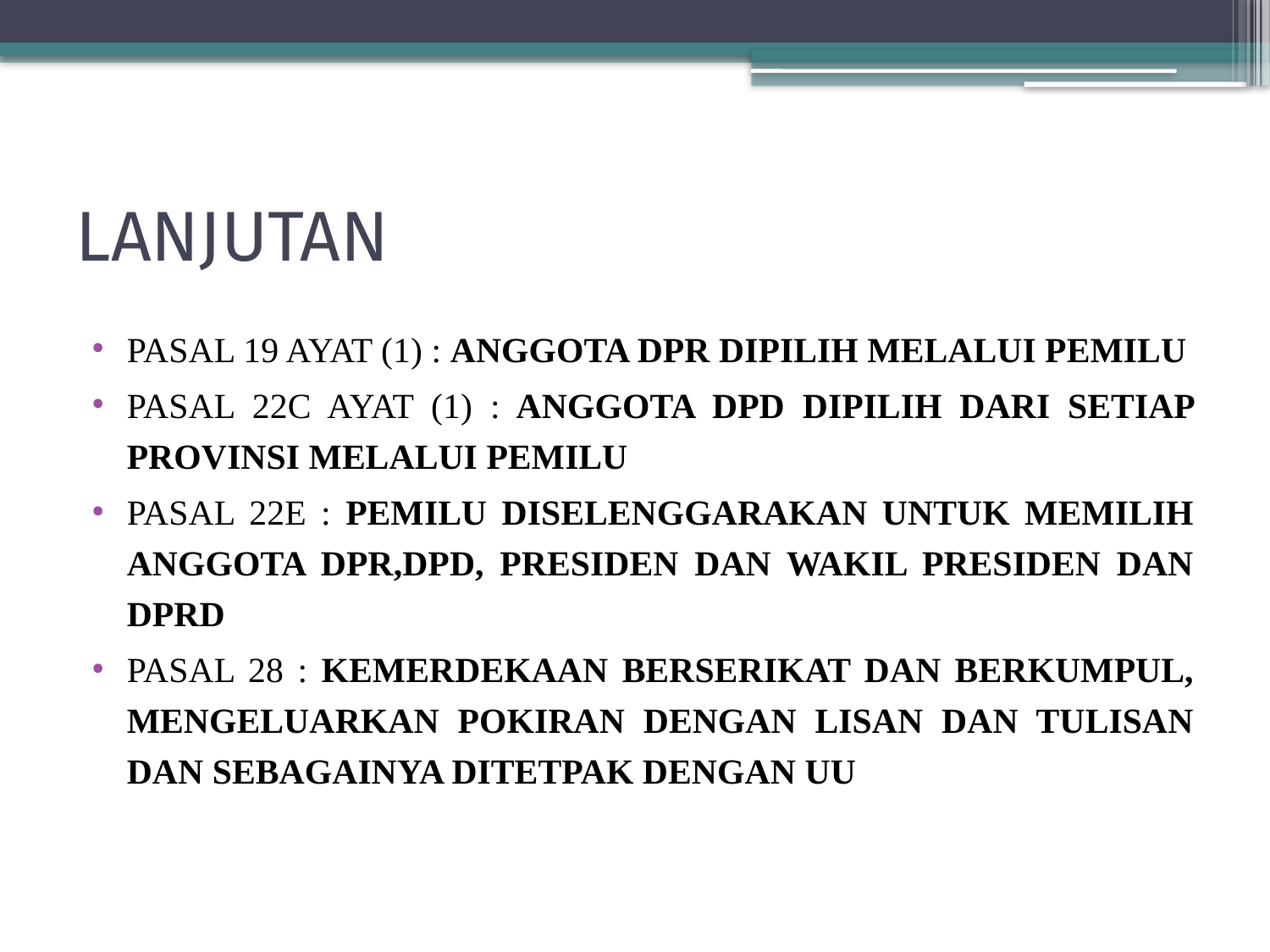

# LANJUTAN
PASAL 19 AYAT (1) : ANGGOTA DPR DIPILIH MELALUI PEMILU
PASAL 22C AYAT (1) : ANGGOTA DPD DIPILIH DARI SETIAP PROVINSI MELALUI PEMILU
PASAL 22E : PEMILU DISELENGGARAKAN UNTUK MEMILIH ANGGOTA DPR,DPD, PRESIDEN DAN WAKIL PRESIDEN DAN DPRD
PASAL 28 : KEMERDEKAAN BERSERIKAT DAN BERKUMPUL, MENGELUARKAN POKIRAN DENGAN LISAN DAN TULISAN DAN SEBAGAINYA DITETPAK DENGAN UU